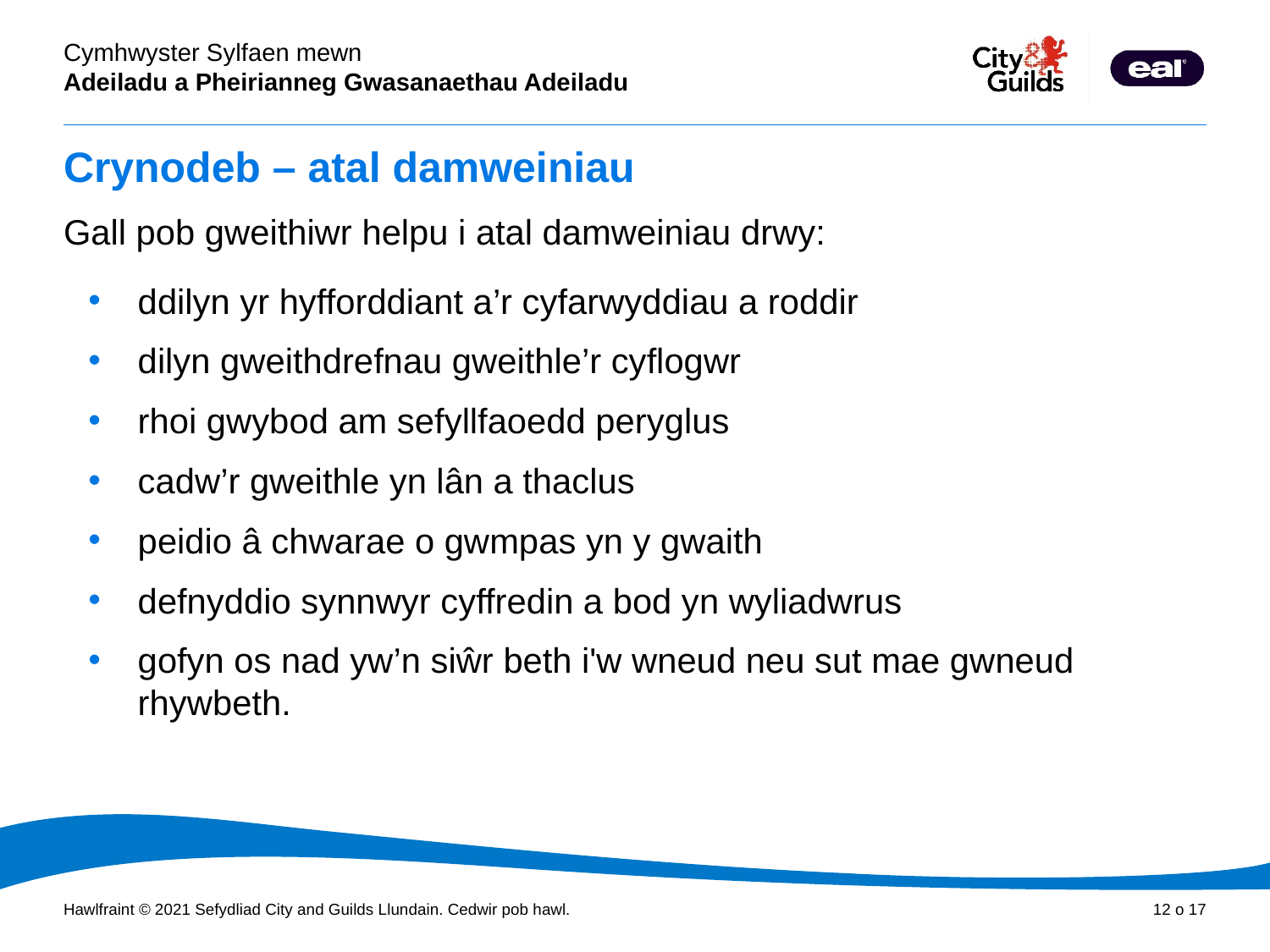

# Crynodeb – atal damweiniau
Gall pob gweithiwr helpu i atal damweiniau drwy:
ddilyn yr hyfforddiant a’r cyfarwyddiau a roddir
dilyn gweithdrefnau gweithle’r cyflogwr
rhoi gwybod am sefyllfaoedd peryglus
cadw’r gweithle yn lân a thaclus
peidio â chwarae o gwmpas yn y gwaith
defnyddio synnwyr cyffredin a bod yn wyliadwrus
gofyn os nad yw’n siŵr beth i'w wneud neu sut mae gwneud rhywbeth.